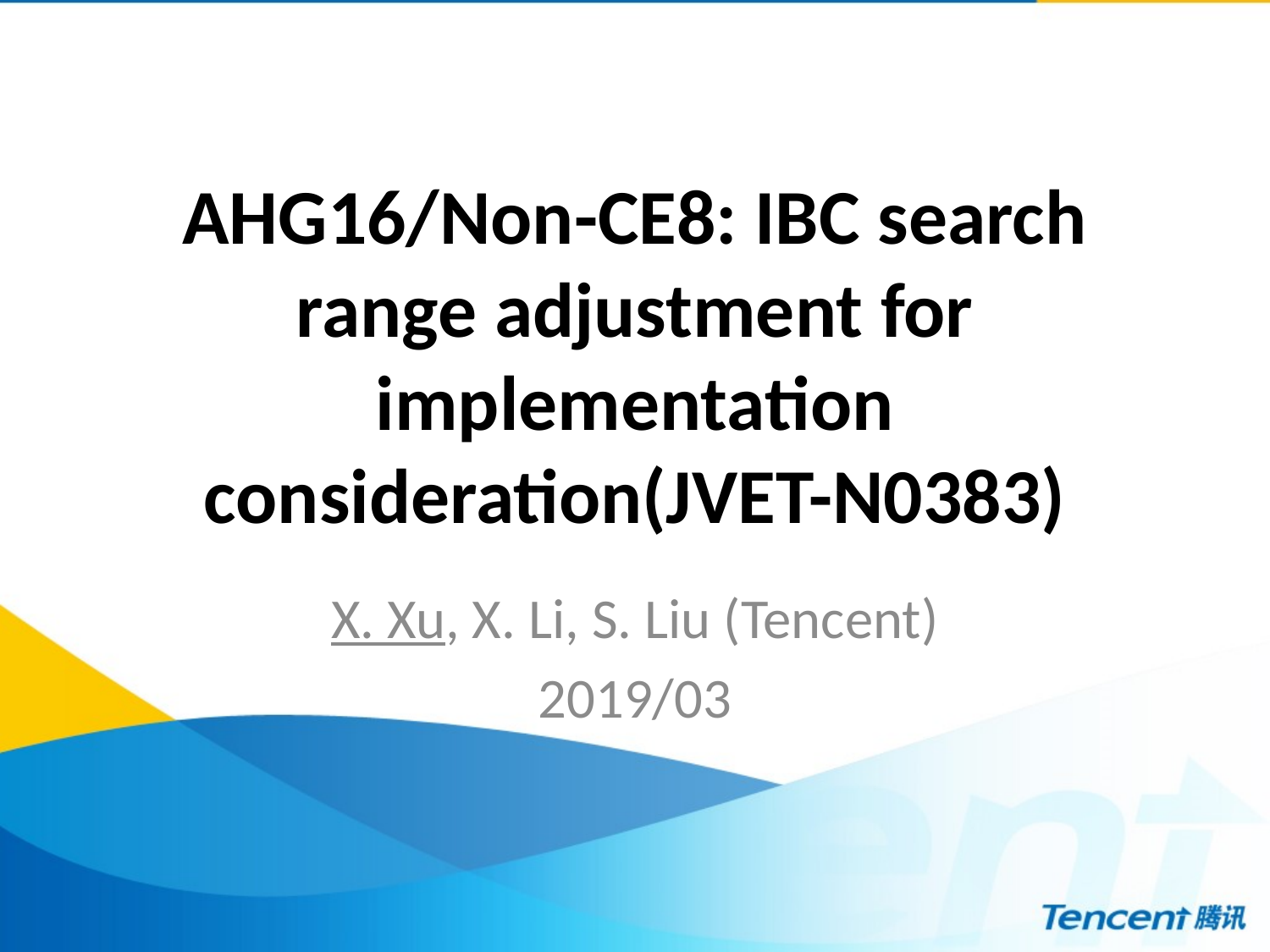

# AHG16/Non-CE8: IBC search range adjustment for implementation consideration(JVET-N0383)
X. Xu, X. Li, S. Liu (Tencent)
2019/03